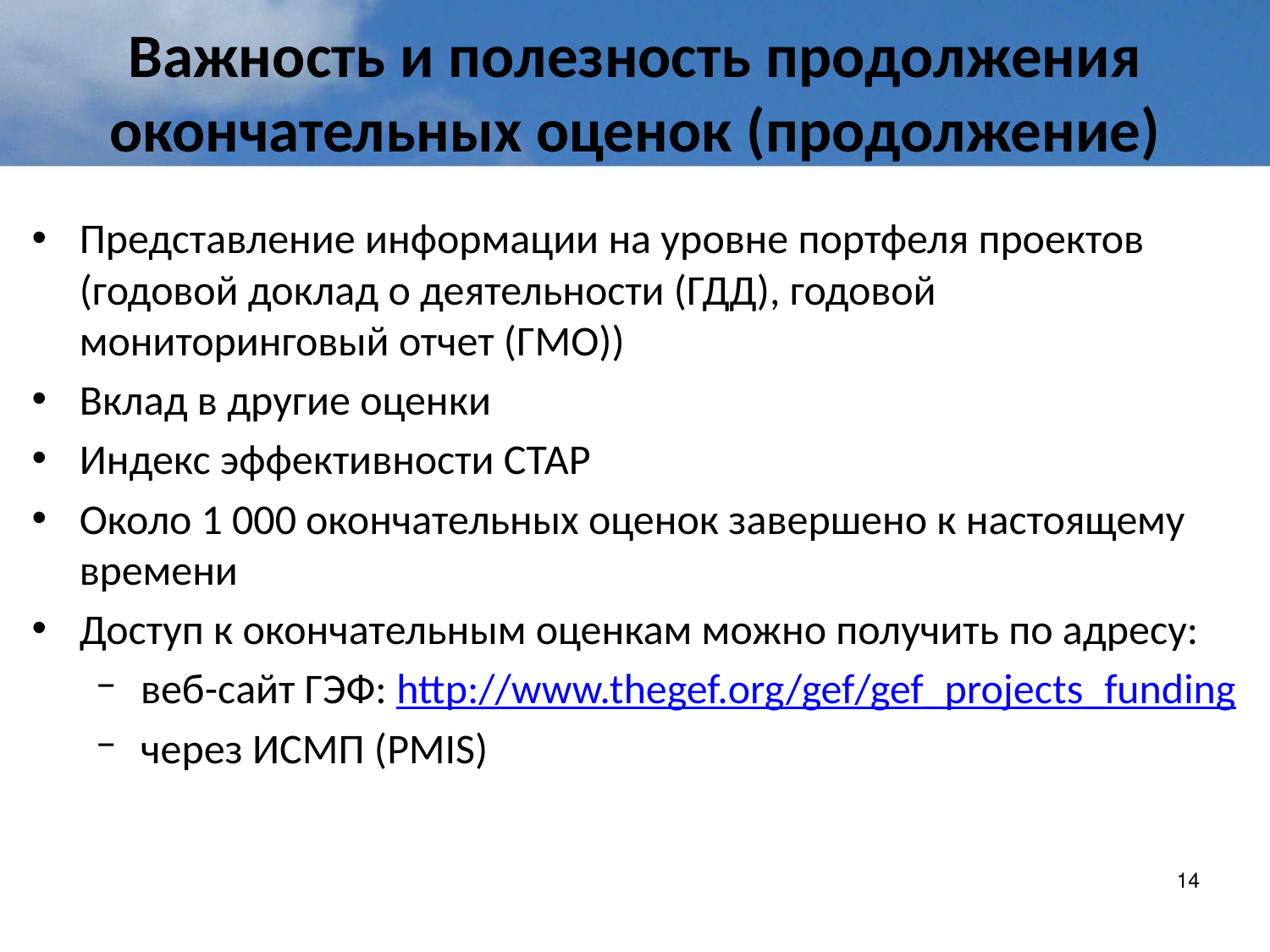

# Важность и полезность продолжения окончательных оценок (продолжение)
Представление информации на уровне портфеля проектов (годовой доклад о деятельности (ГДД), годовой мониторинговый отчет (ГМО))
Вклад в другие оценки
Индекс эффективности СТАР
Около 1 000 окончательных оценок завершено к настоящему времени
Доступ к окончательным оценкам можно получить по адресу:
веб-сайт ГЭФ: http://www.thegef.org/gef/gef_projects_funding
через ИСМП (PMIS)
14